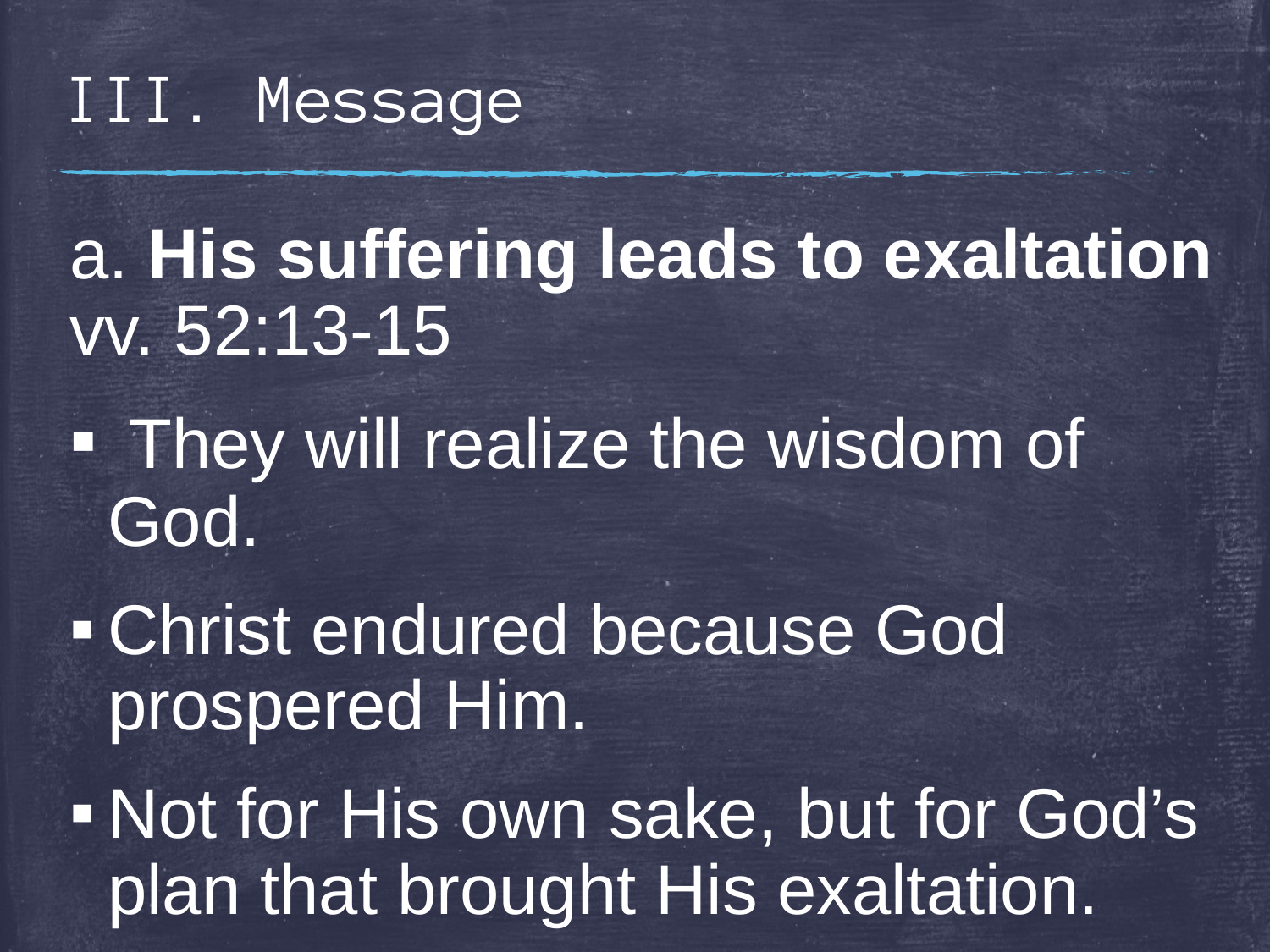

# III. Message
a. His suffering leads to exaltation vv. 52:13-15
 They will realize the wisdom of God.
Christ endured because God prospered Him.
Not for His own sake, but for God’s plan that brought His exaltation.